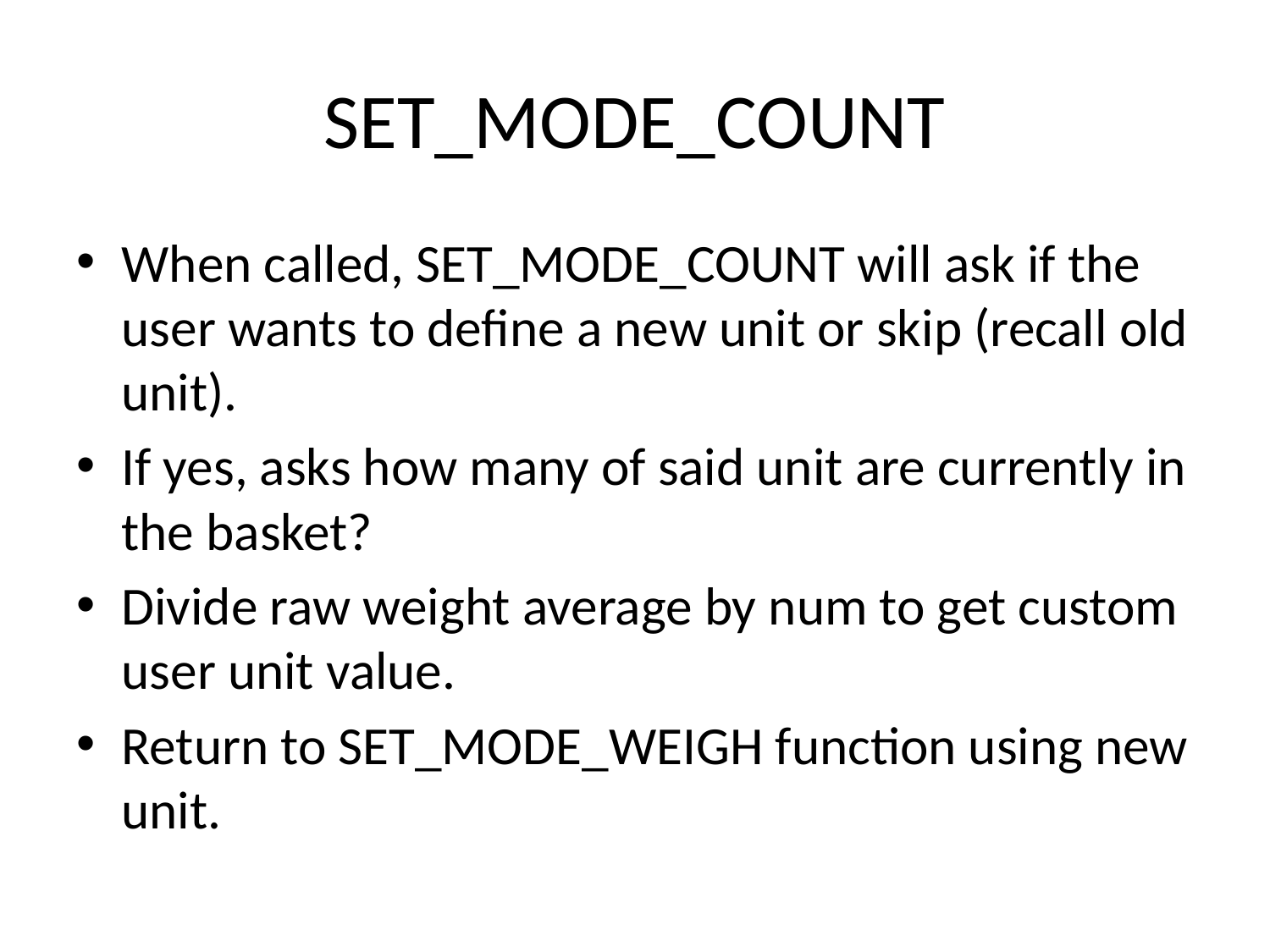

# SET_MODE_COUNT
When called, SET_MODE_COUNT will ask if the user wants to define a new unit or skip (recall old unit).
If yes, asks how many of said unit are currently in the basket?
Divide raw weight average by num to get custom user unit value.
Return to SET_MODE_WEIGH function using new unit.